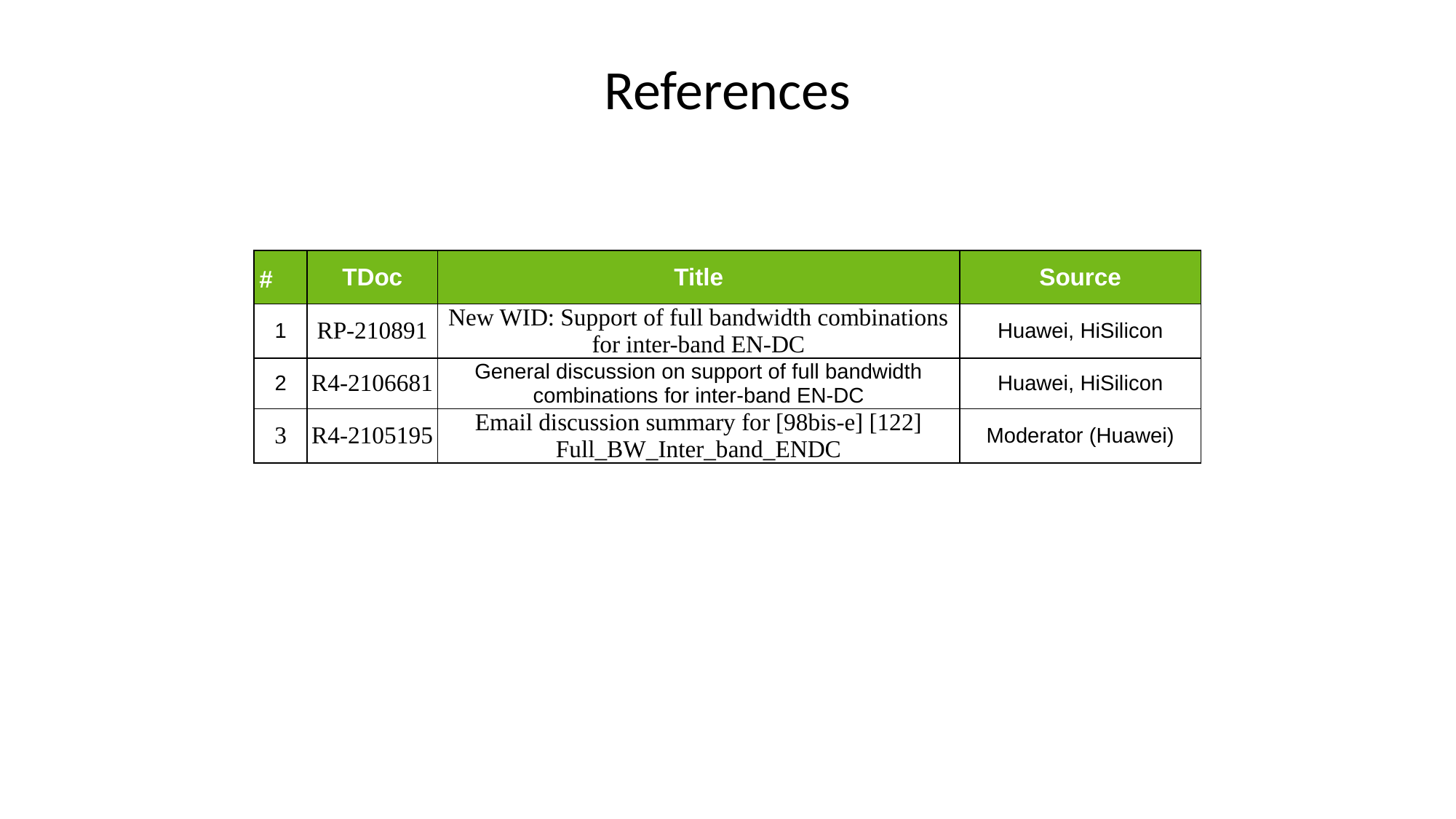

# References
| # | TDoc | Title | Source |
| --- | --- | --- | --- |
| 1 | RP-210891 | New WID: Support of full bandwidth combinations for inter-band EN-DC | Huawei, HiSilicon |
| 2 | R4-2106681 | General discussion on support of full bandwidth combinations for inter-band EN-DC | Huawei, HiSilicon |
| 3 | R4-2105195 | Email discussion summary for [98bis-e] [122] Full\_BW\_Inter\_band\_ENDC | Moderator (Huawei) |